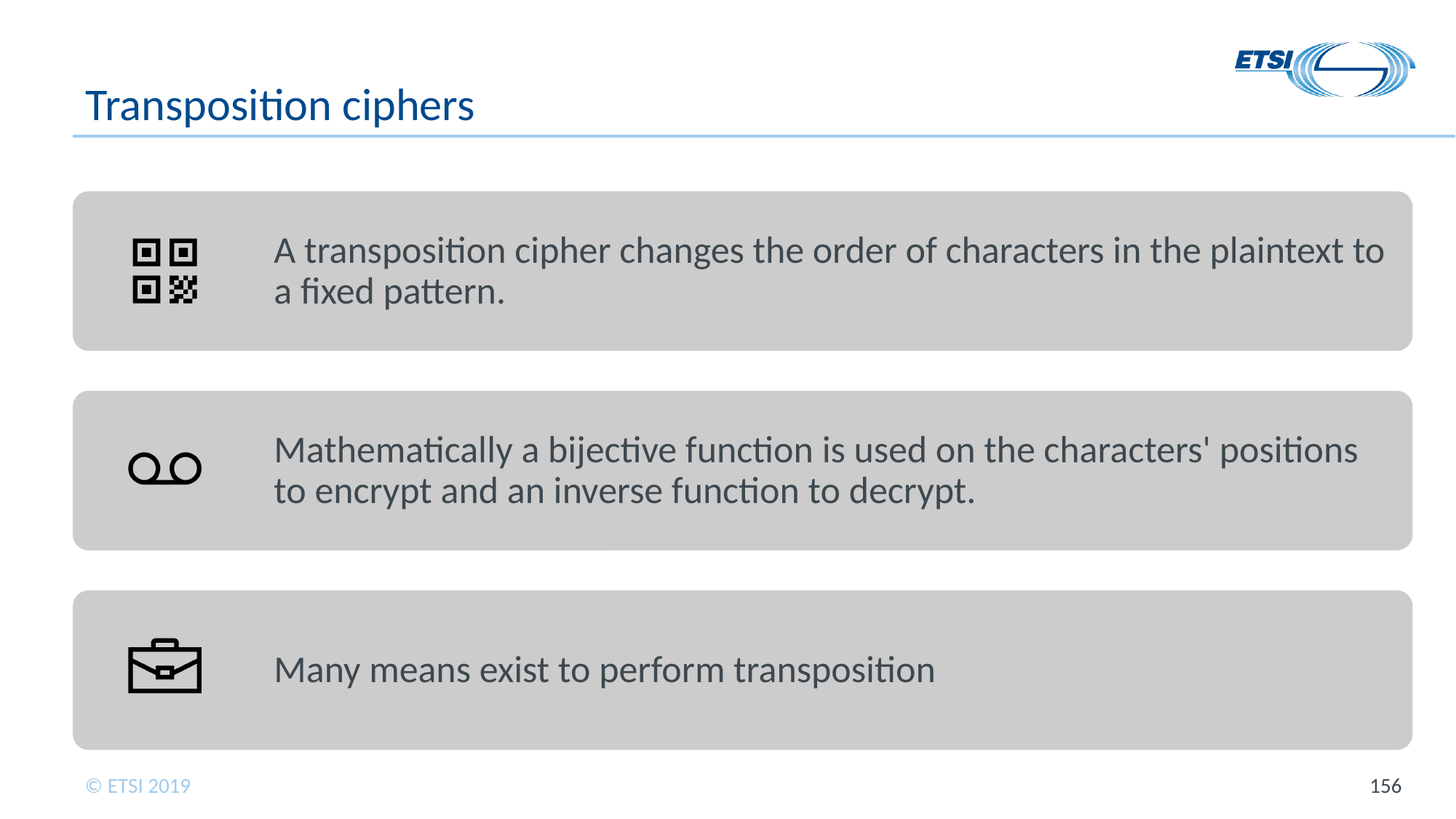

# Transposition ciphers
A transposition cipher changes the order of characters in the plaintext to a fixed pattern.
Mathematically a bijective function is used on the characters' positions to encrypt and an inverse function to decrypt.
Many means exist to perform transposition